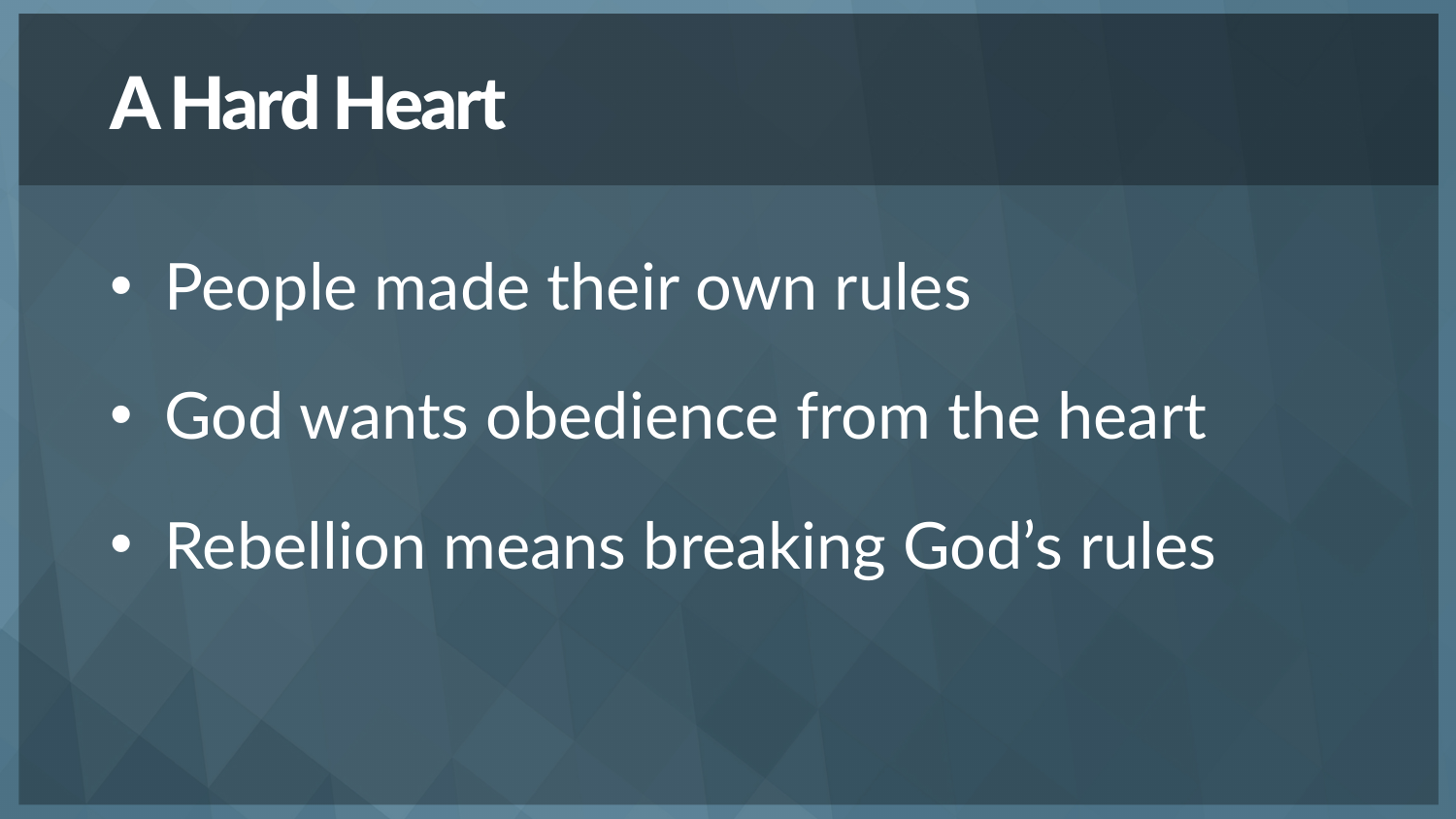

# A Hard Heart
People made their own rules
God wants obedience from the heart
Rebellion means breaking God’s rules